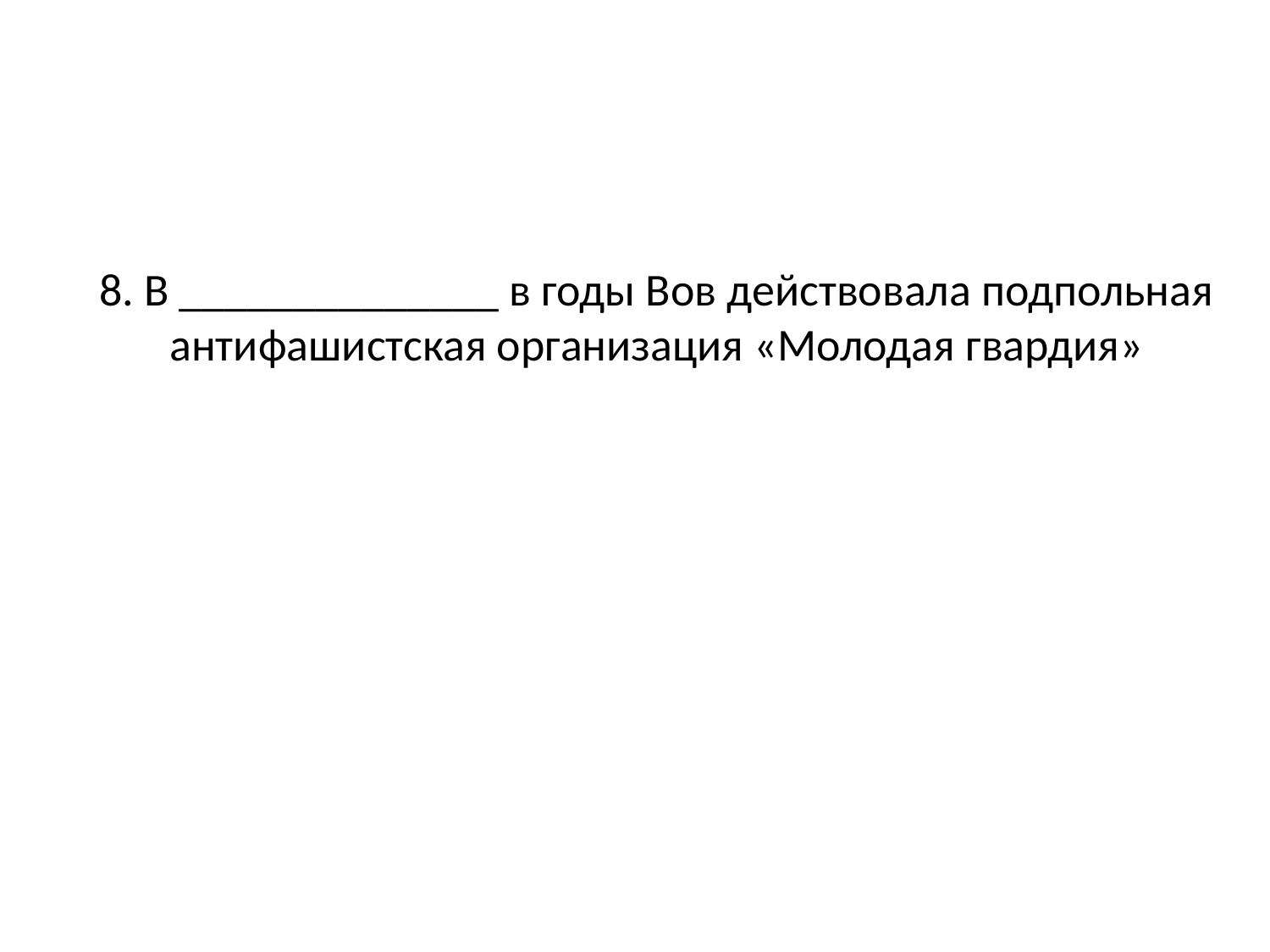

# 8. В ______________ в годы Вов действовала подпольная антифашистская организация «Молодая гвардия»